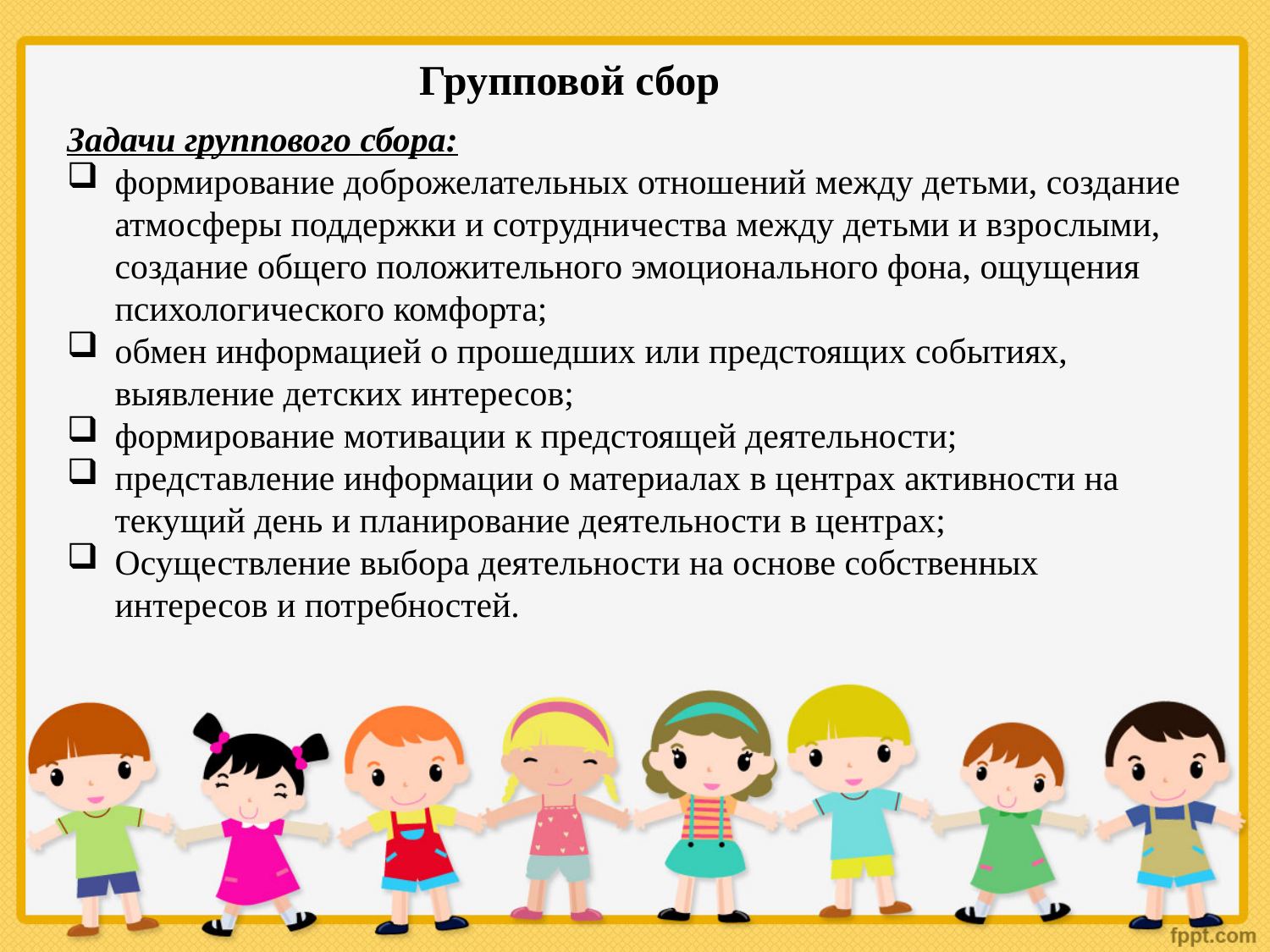

Групповой сбор
Задачи группового сбора:
формирование доброжелательных отношений между детьми, создание атмосферы поддержки и сотрудничества между детьми и взрослыми, создание общего положительного эмоционального фона, ощущения психологического комфорта;
обмен информацией о прошедших или предстоящих событиях, выявление детских интересов;
формирование мотивации к предстоящей деятельности;
представление информации о материалах в центрах активности на текущий день и планирование деятельности в центрах;
Осуществление выбора деятельности на основе собственных интересов и потребностей.